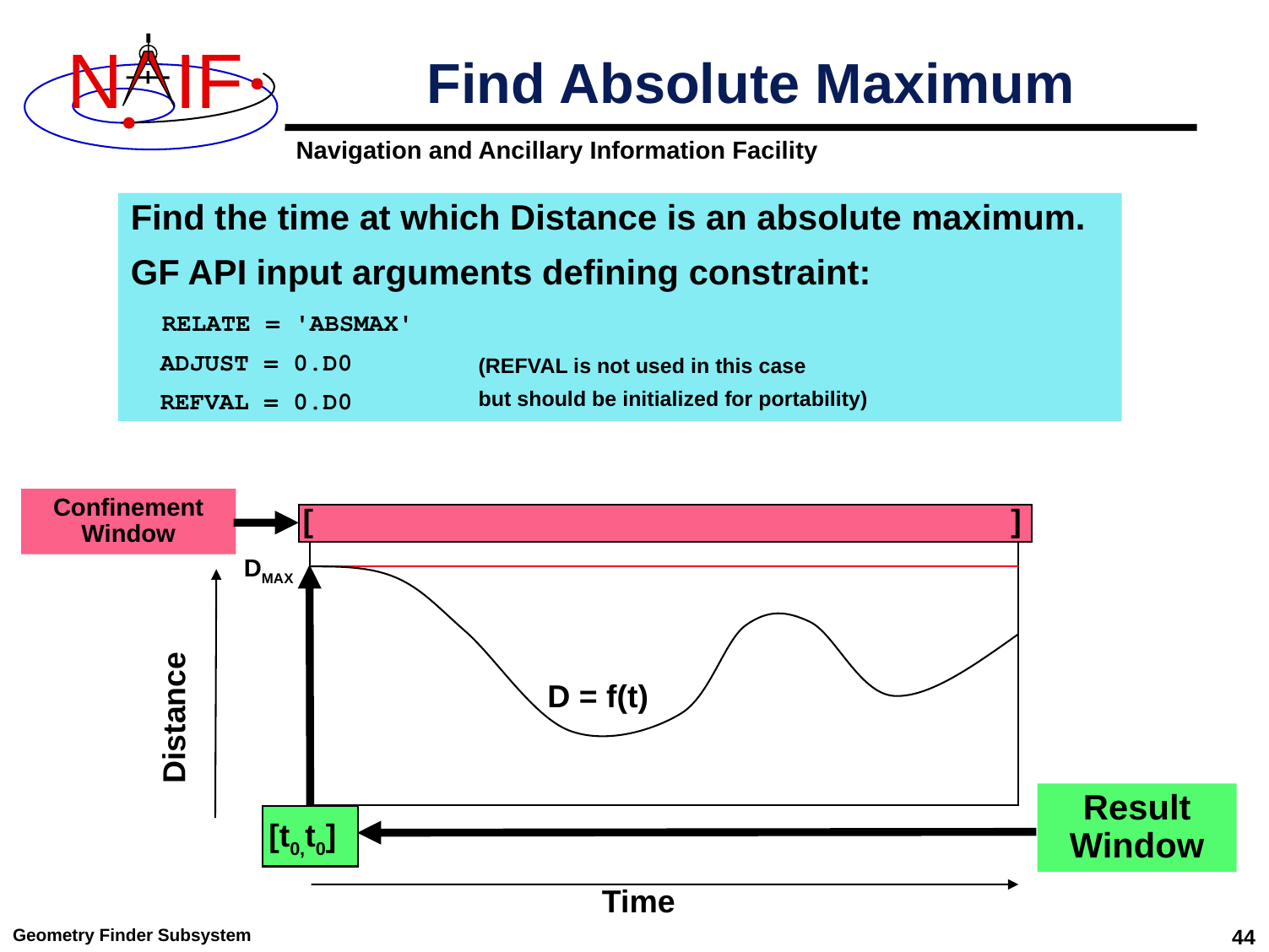

# Find Absolute Maximum
Find the time at which Distance is an absolute maximum.
GF API input arguments defining constraint:
    RELATE = 'ABSMAX'
  ADJUST = 0.D0
  REFVAL = 0.D0
(REFVAL is not used in this case
but should be initialized for portability)
Confinement Window
[                                                                               ]

DMAX

D = f(t)
Distance
Result Window

[t0,t0]

Time

Geometry Finder Subsystem
44